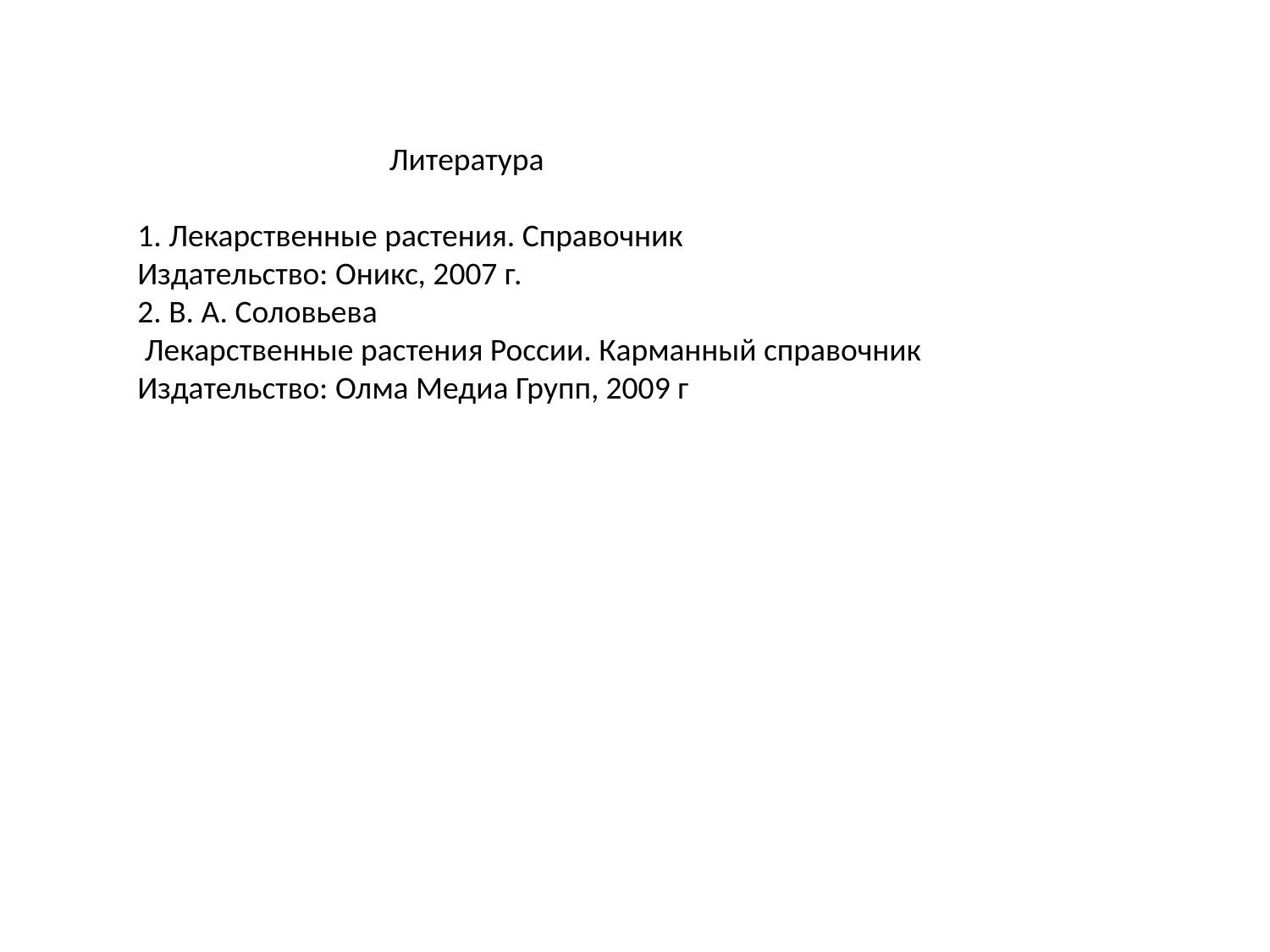

Литература

1. Лекарственные растения. Справочник
Издательство: Оникс, 2007 г.
2. В. А. Соловьева
 Лекарственные растения России. Карманный справочник
Издательство: Олма Медиа Групп, 2009 г